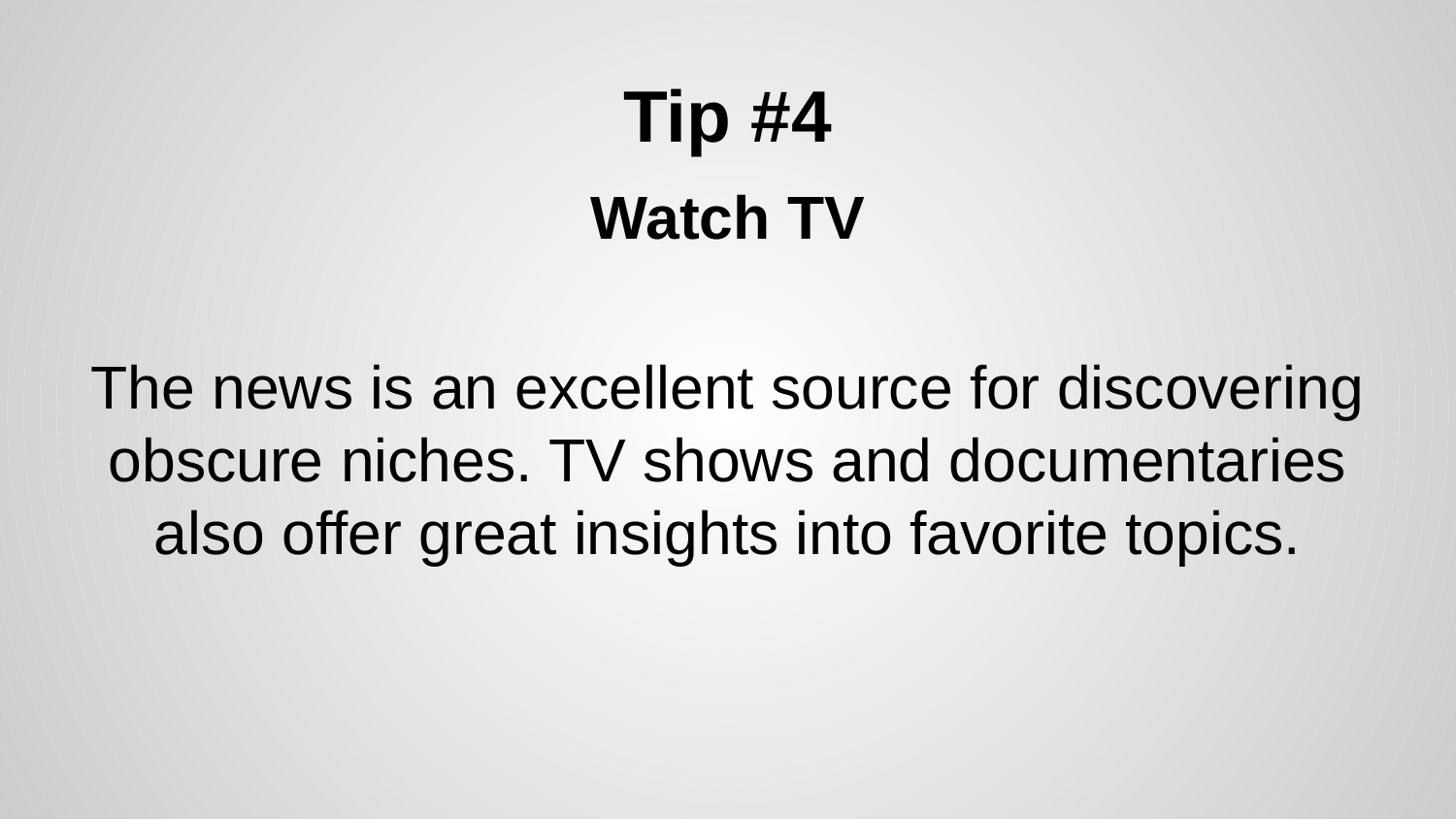

# Tip #4

Watch TV

The news is an excellent source for discovering obscure niches. TV shows and documentaries also offer great insights into favorite topics.